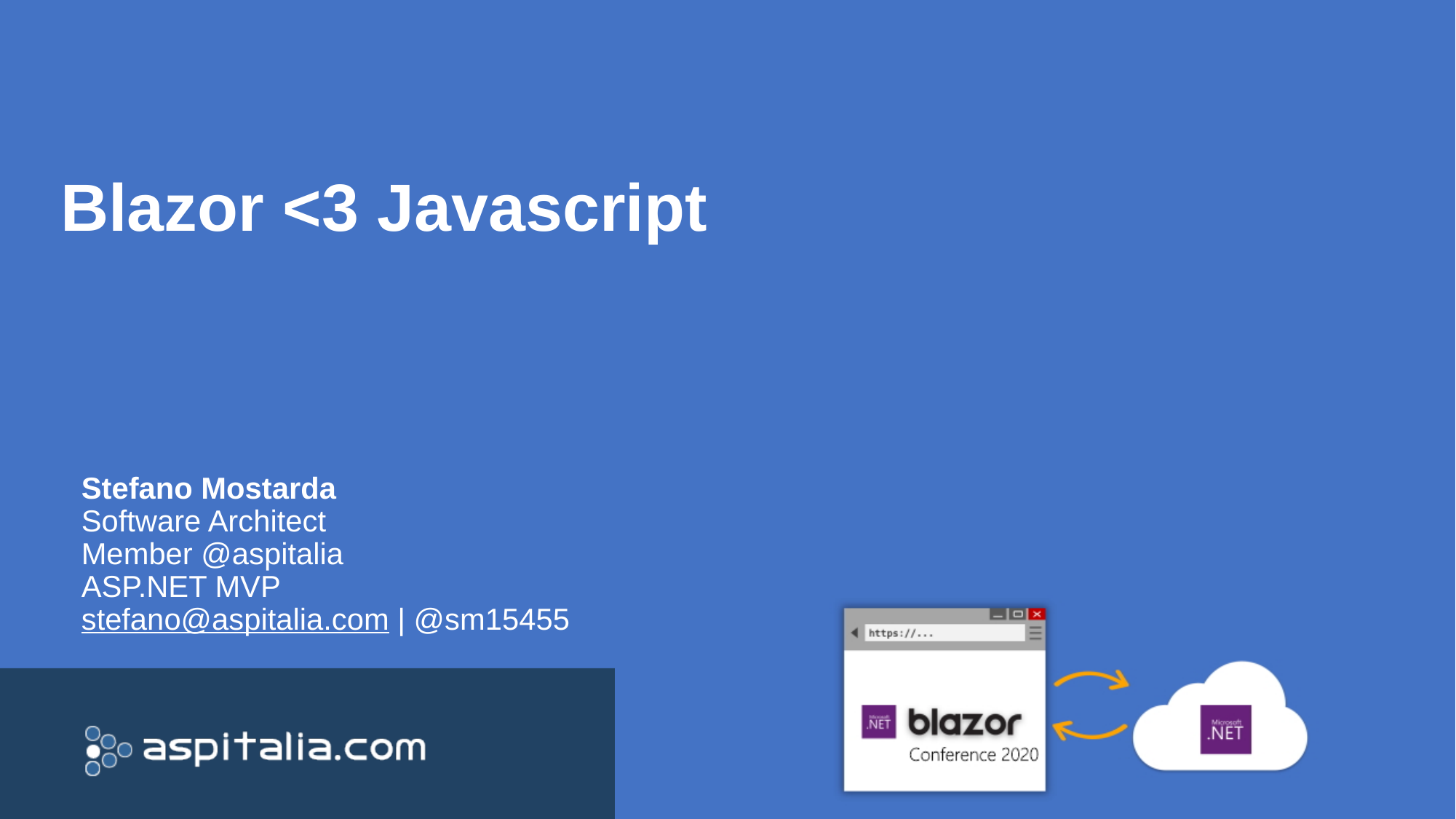

Titolo sessione
# Blazor <3 Javascript
Stefano Mostarda
Software Architect
Member @aspitalia
ASP.NET MVP
stefano@aspitalia.com | @sm15455